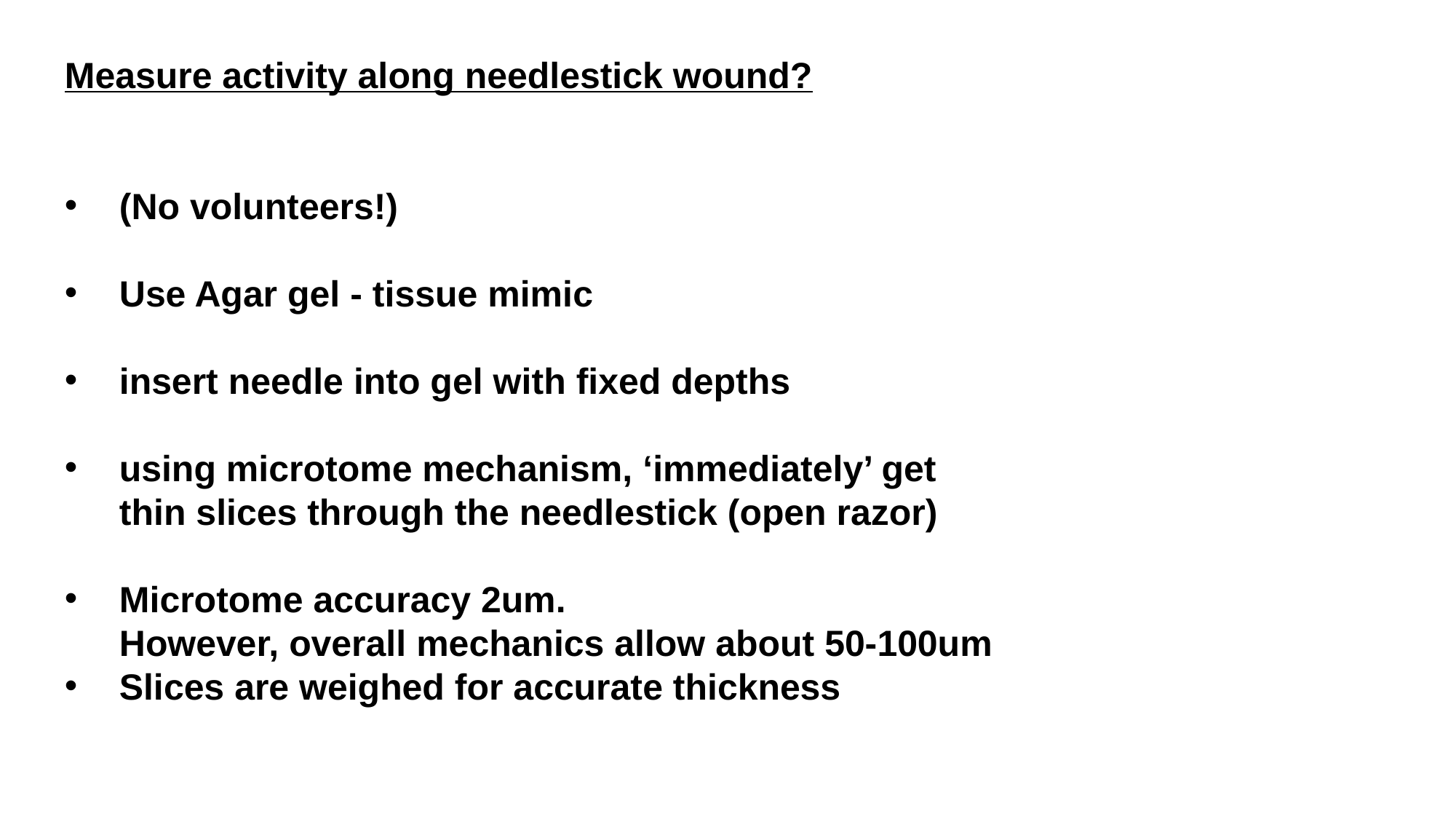

Measure activity along needlestick wound?

(No volunteers!)

Use Agar gel - tissue mimic

insert needle into gel with fixed depths

using microtome mechanism, ‘immediately’ get thin slices through the needlestick (open razor)

Microtome accuracy 2um.
However, overall mechanics allow about 50-100um
Slices are weighed for accurate thickness